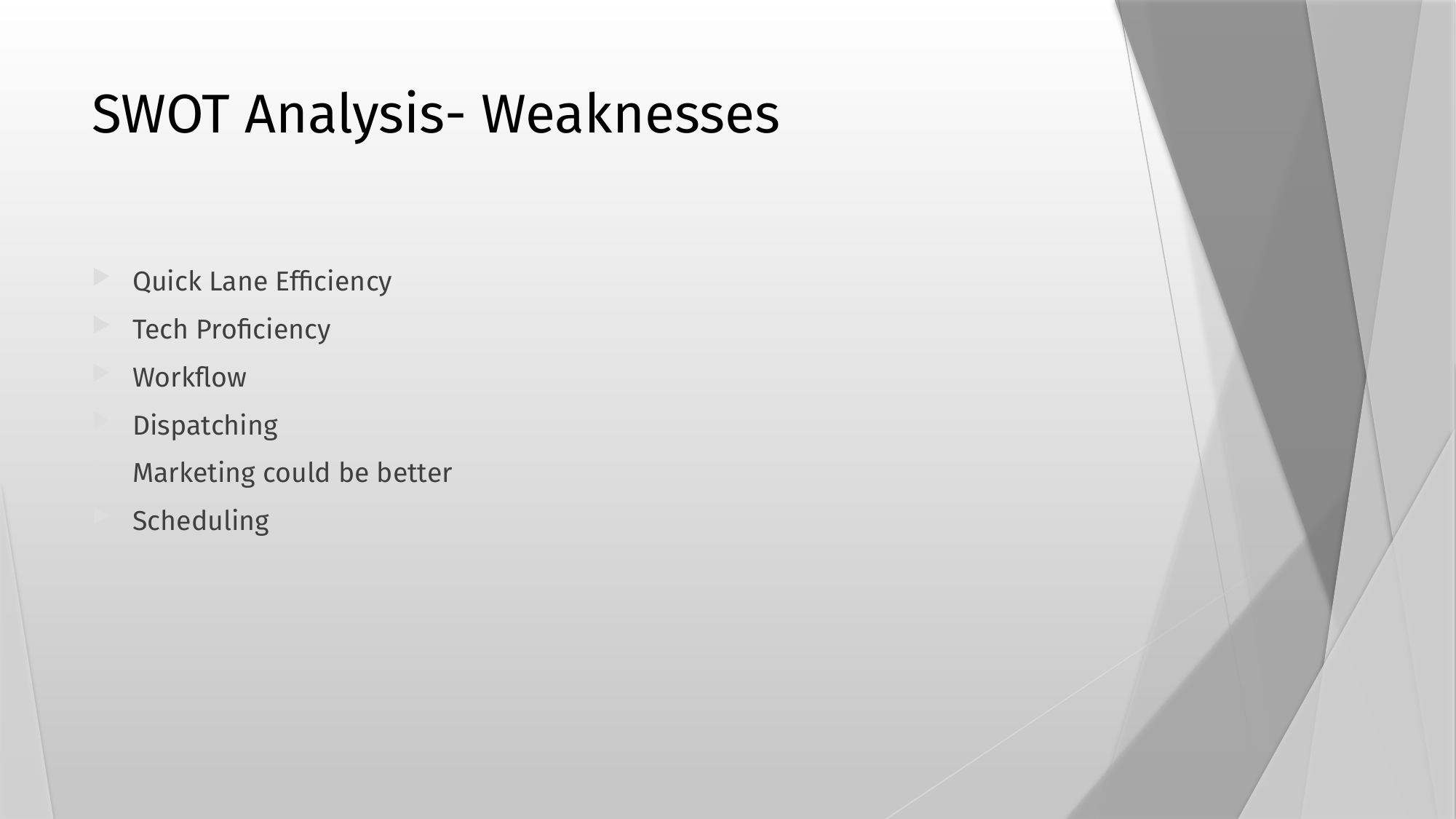

# SWOT Analysis- Weaknesses
Quick Lane Efficiency
Tech Proficiency
Workflow
Dispatching
Marketing could be better
Scheduling